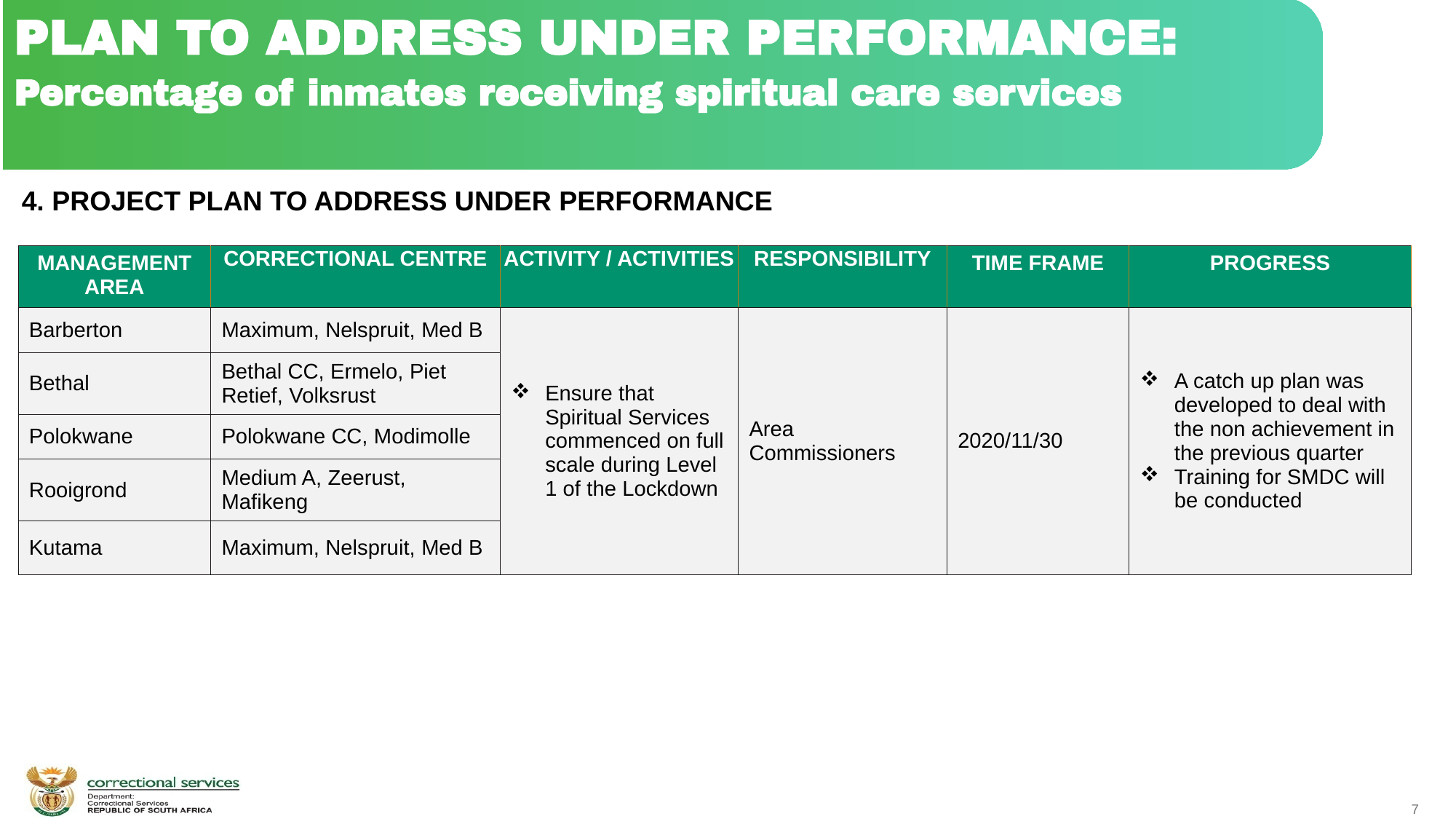

PLAN TO ADDRESS UNDER PERFORMANCE:
Percentage of inmates receiving spiritual care services
     4. PROJECT PLAN TO ADDRESS UNDER PERFORMANCE
| MANAGEMENT AREA | CORRECTIONAL CENTRE | ACTIVITY / ACTIVITIES | RESPONSIBILITY | TIME FRAME | PROGRESS |
| --- | --- | --- | --- | --- | --- |
| Barberton | Maximum, Nelspruit, Med B | Ensure that Spiritual Services commenced on full scale during Level 1 of the Lockdown | Area Commissioners | 2020/11/30 | A catch up plan was developed to deal with the non achievement in the previous quarter Training for SMDC will be conducted |
| Bethal | Bethal CC, Ermelo, Piet Retief, Volksrust |  |  |  |  |
| Polokwane | Polokwane CC, Modimolle |  |  |  |  |
| Rooigrond | Medium A, Zeerust, Mafikeng |  |  |  |  |
| Kutama | Maximum, Nelspruit, Med B |  |  |  |  |